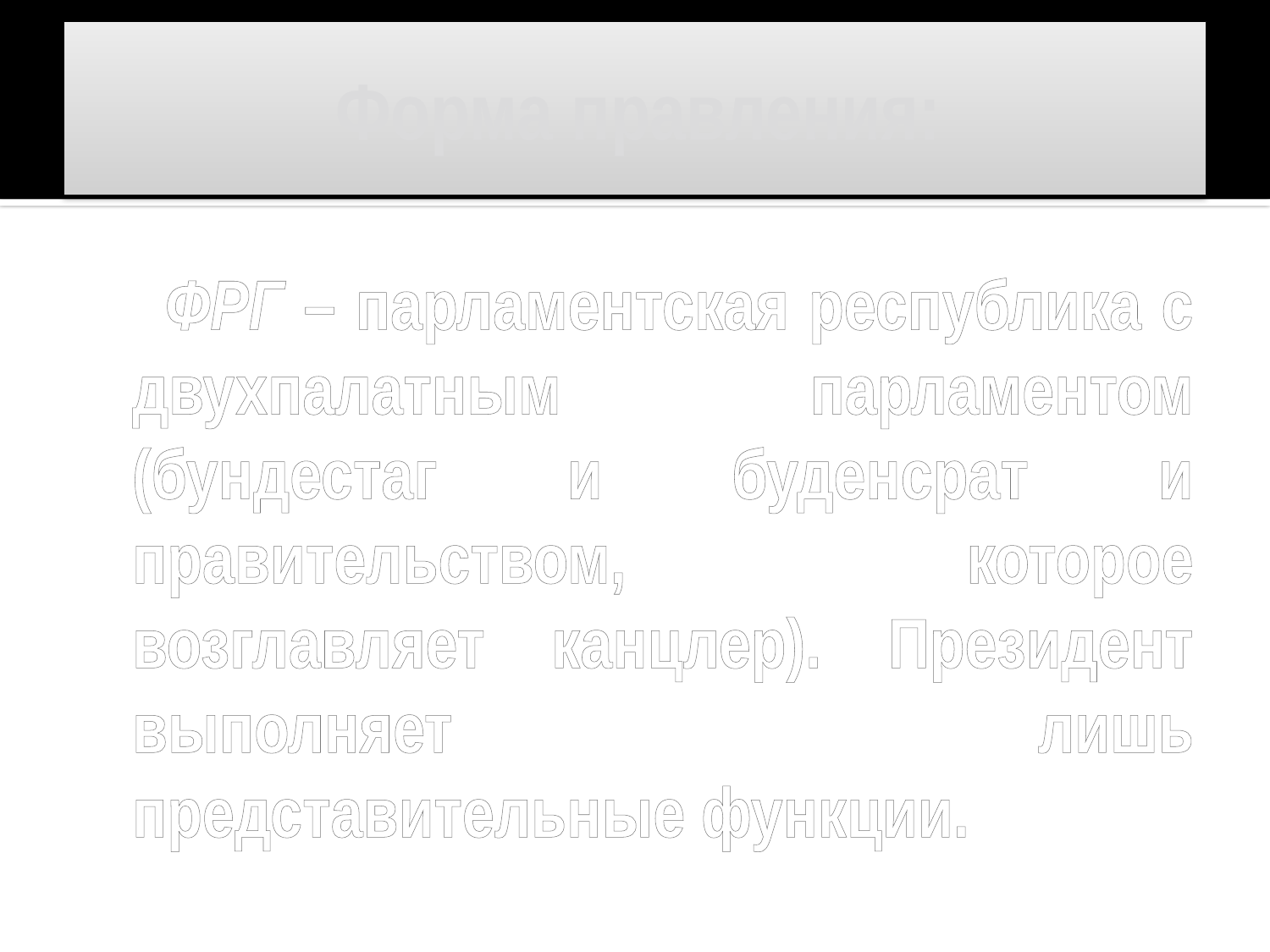

# Форма правления:
    ФРГ – парламентская республика с двухпалатным парламентом (бундестаг и буденсрат и правительством, которое возглавляет канцлер). Президент выполняет лишь представительные функции.